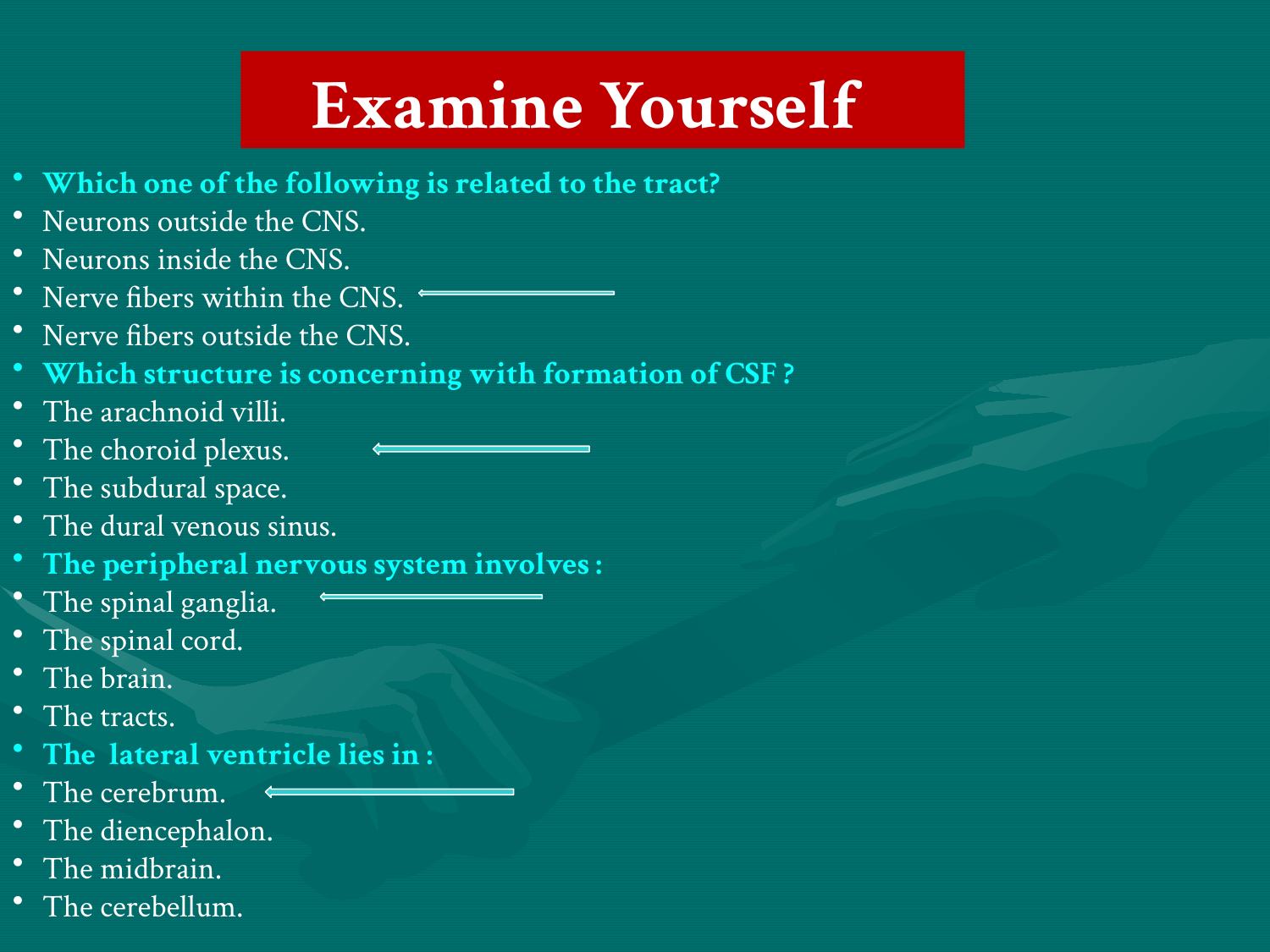

Examine Yourself
Which one of the following is related to the tract?
Neurons outside the CNS.
Neurons inside the CNS.
Nerve fibers within the CNS.
Nerve fibers outside the CNS.
Which structure is concerning with formation of CSF ?
The arachnoid villi.
The choroid plexus.
The subdural space.
The dural venous sinus.
The peripheral nervous system involves :
The spinal ganglia.
The spinal cord.
The brain.
The tracts.
The  lateral ventricle lies in :
The cerebrum.
The diencephalon.
The midbrain.
The cerebellum.